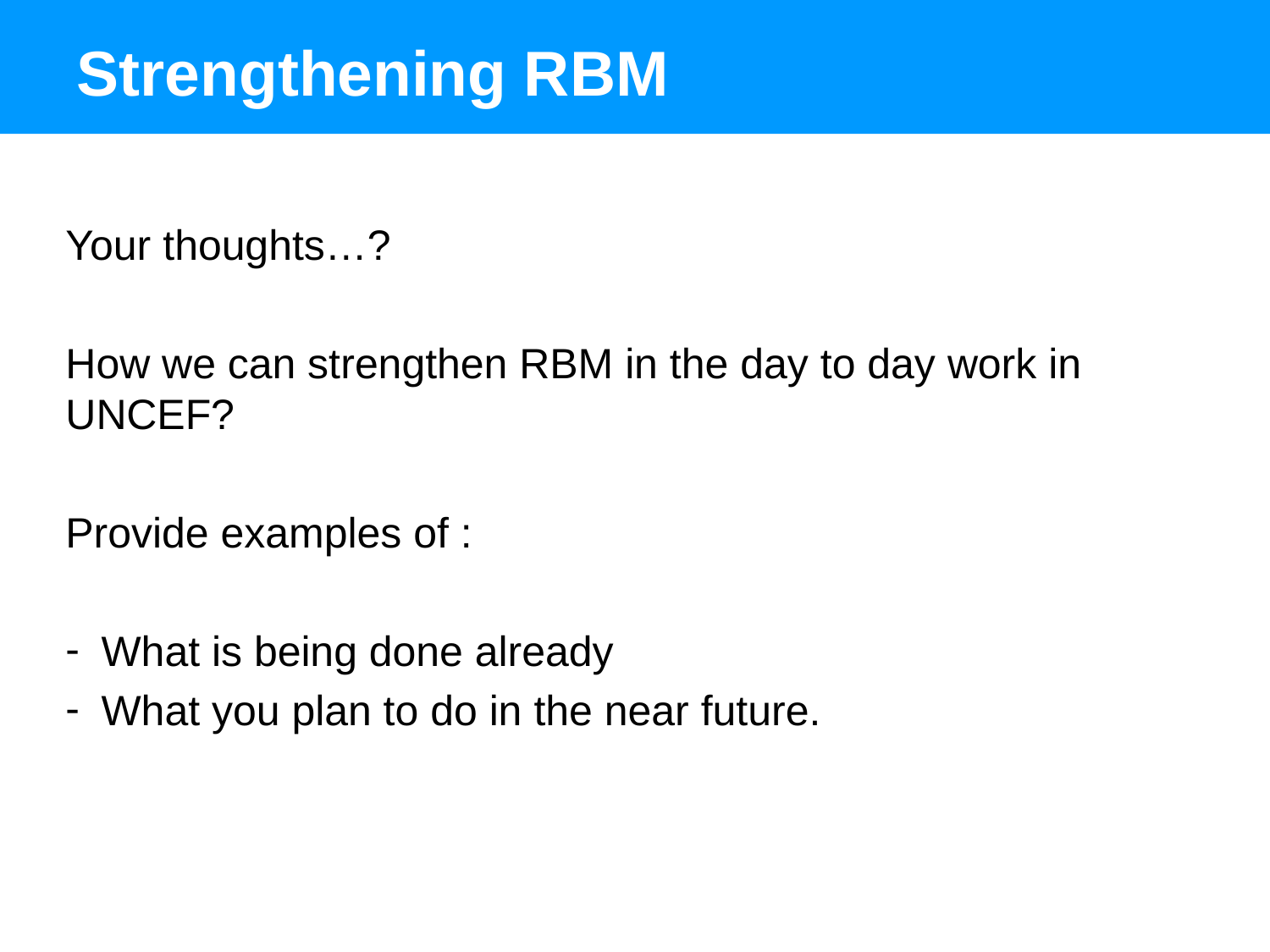

# Strengthening RBM
Your thoughts…?

How we can strengthen RBM in the day to day work in UNCEF?

Provide examples of :

What is being done already
What you plan to do in the near future.